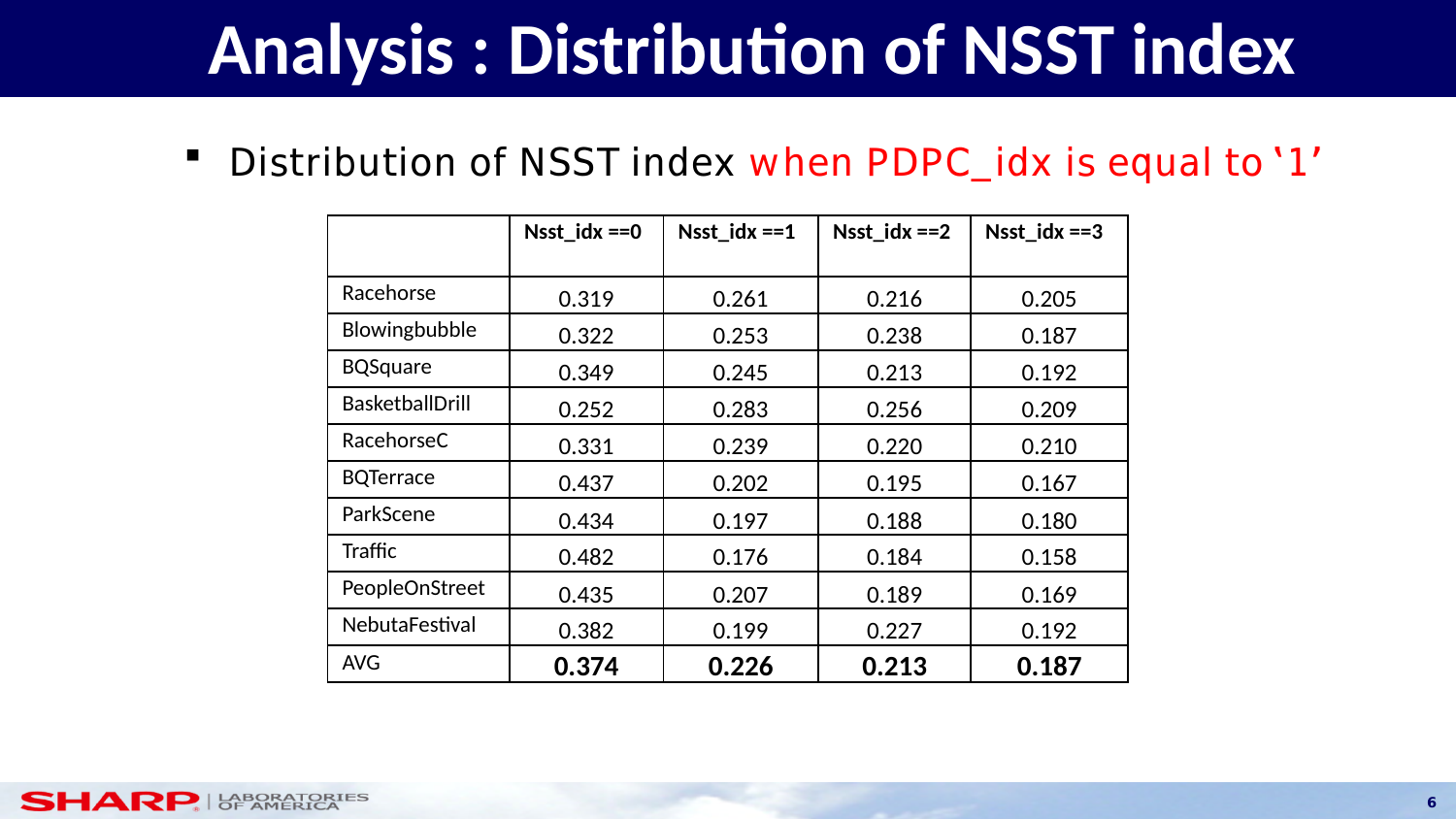

Analysis : Distribution of NSST index
 Distribution of NSST index when PDPC_idx is equal to ‘1’
|  | Nsst\_idx ==0 | Nsst\_idx ==1 | Nsst\_idx ==2 | Nsst\_idx ==3 |
| --- | --- | --- | --- | --- |
| Racehorse | 0.319 | 0.261 | 0.216 | 0.205 |
| Blowingbubble | 0.322 | 0.253 | 0.238 | 0.187 |
| BQSquare | 0.349 | 0.245 | 0.213 | 0.192 |
| BasketballDrill | 0.252 | 0.283 | 0.256 | 0.209 |
| RacehorseC | 0.331 | 0.239 | 0.220 | 0.210 |
| BQTerrace | 0.437 | 0.202 | 0.195 | 0.167 |
| ParkScene | 0.434 | 0.197 | 0.188 | 0.180 |
| Traffic | 0.482 | 0.176 | 0.184 | 0.158 |
| PeopleOnStreet | 0.435 | 0.207 | 0.189 | 0.169 |
| NebutaFestival | 0.382 | 0.199 | 0.227 | 0.192 |
| AVG | 0.374 | 0.226 | 0.213 | 0.187 |